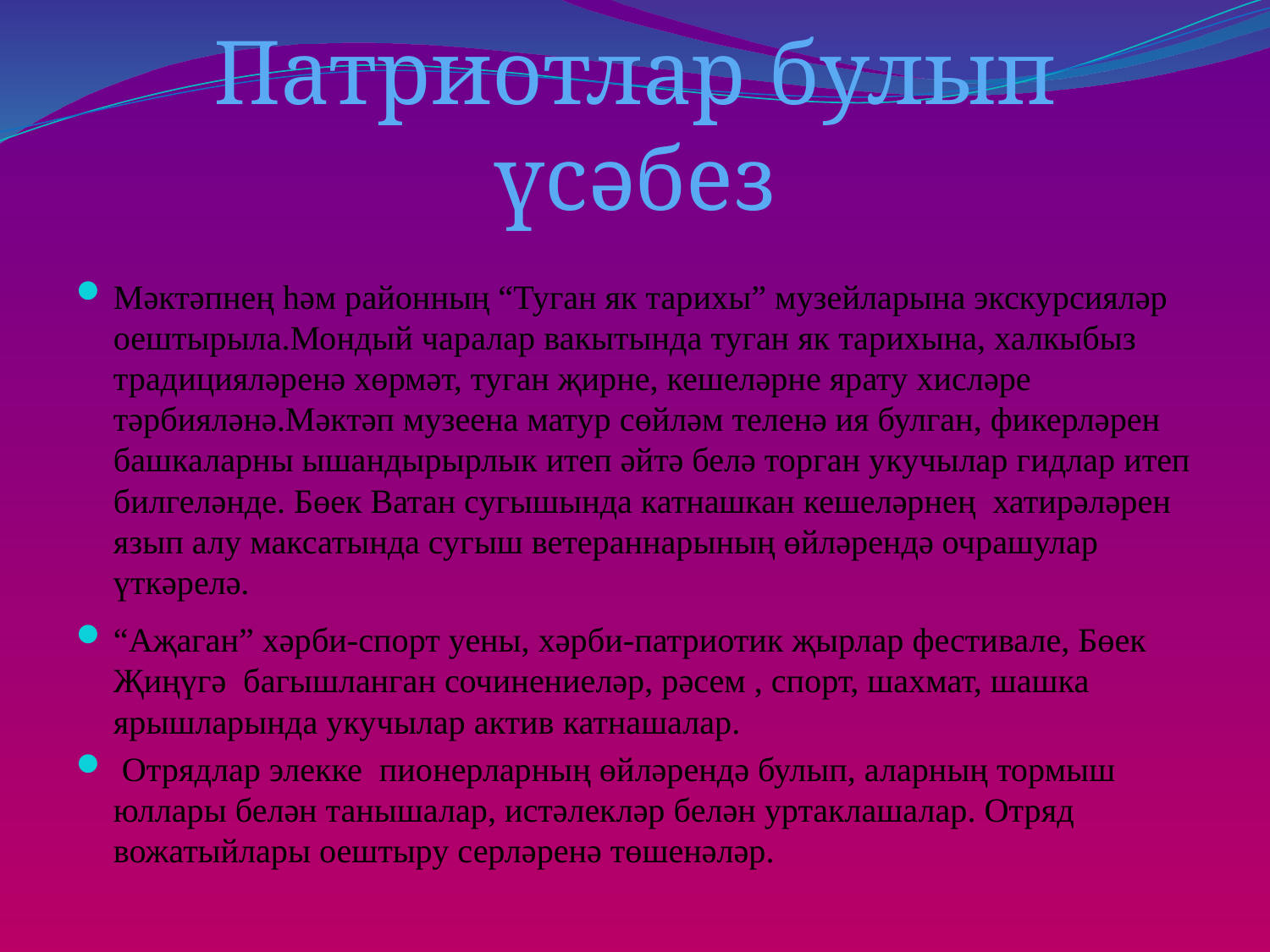

# Патриотлар булып үсәбез
Мәктәпнең һәм районның “Туган як тарихы” музейларына экскурсияләр оештырыла.Мондый чаралар вакытында туган як тарихына, халкыбыз традицияләренә хөрмәт, туган җирне, кешеләрне ярату хисләре тәрбияләнә.Мәктәп музеена матур сөйләм теленә ия булган, фикерләрен башкаларны ышандырырлык итеп әйтә белә торган укучылар гидлар итеп билгеләнде. Бөек Ватан сугышында катнашкан кешеләрнең  хатирәләрен язып алу максатында сугыш ветераннарының өйләрендә очрашулар үткәрелә.
“Аҗаган” хәрби-спорт уены, хәрби-патриотик җырлар фестивале, Бөек Җиңүгә  багышланган сочинениеләр, рәсем , спорт, шахмат, шашка ярышларында укучылар актив катнашалар.
 Отрядлар элекке  пионерларның өйләрендә булып, аларның тормыш юллары белән танышалар, истәлекләр белән уртаклашалар. Отряд вожатыйлары оештыру серләренә төшенәләр.